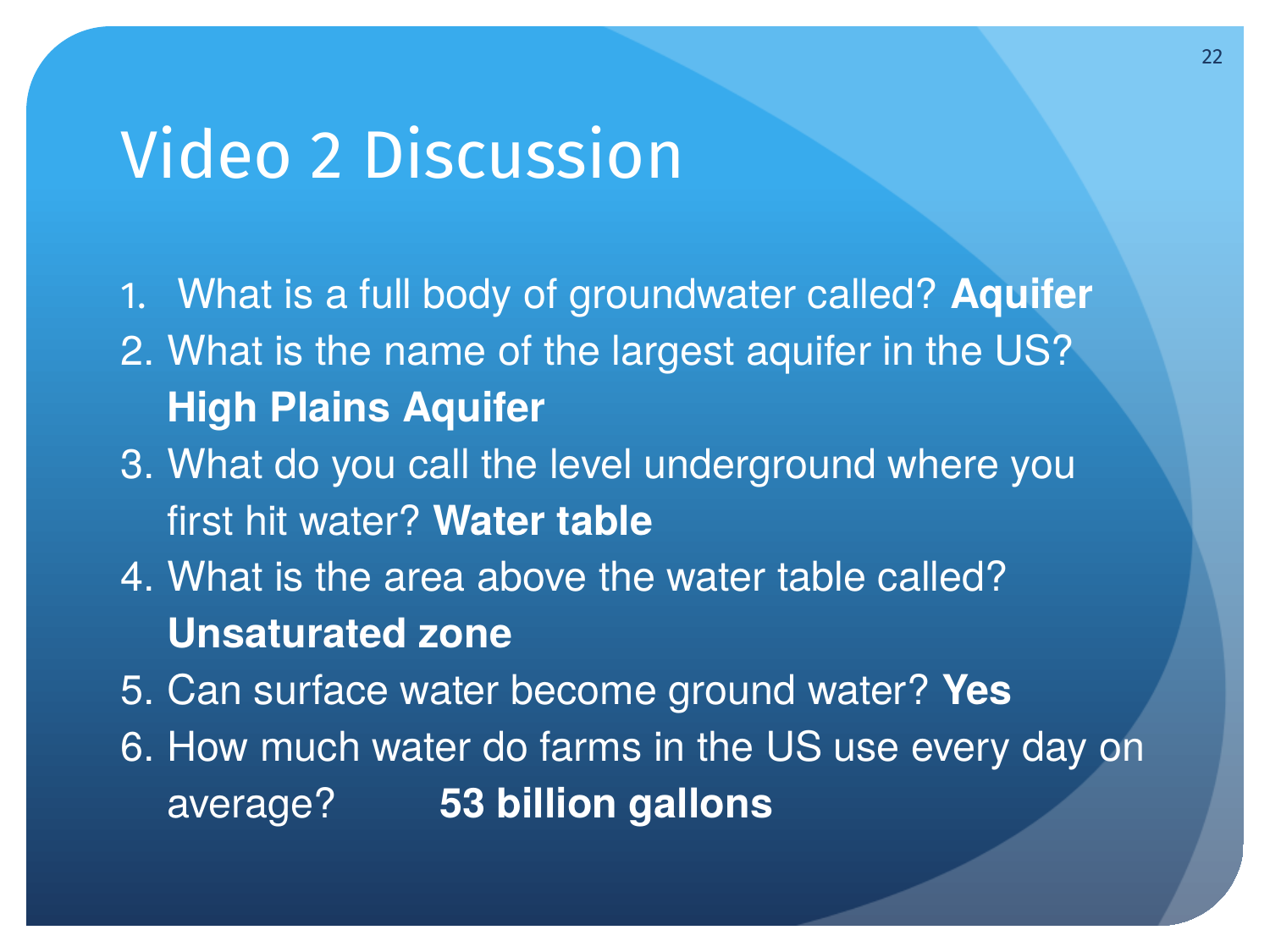

22
# Video 2 Discussion
 What is a full body of groundwater called? Aquifer
What is the name of the largest aquifer in the US? High Plains Aquifer
What do you call the level underground where you first hit water? Water table
What is the area above the water table called? Unsaturated zone
Can surface water become ground water? Yes
How much water do farms in the US use every day on average?         53 billion gallons